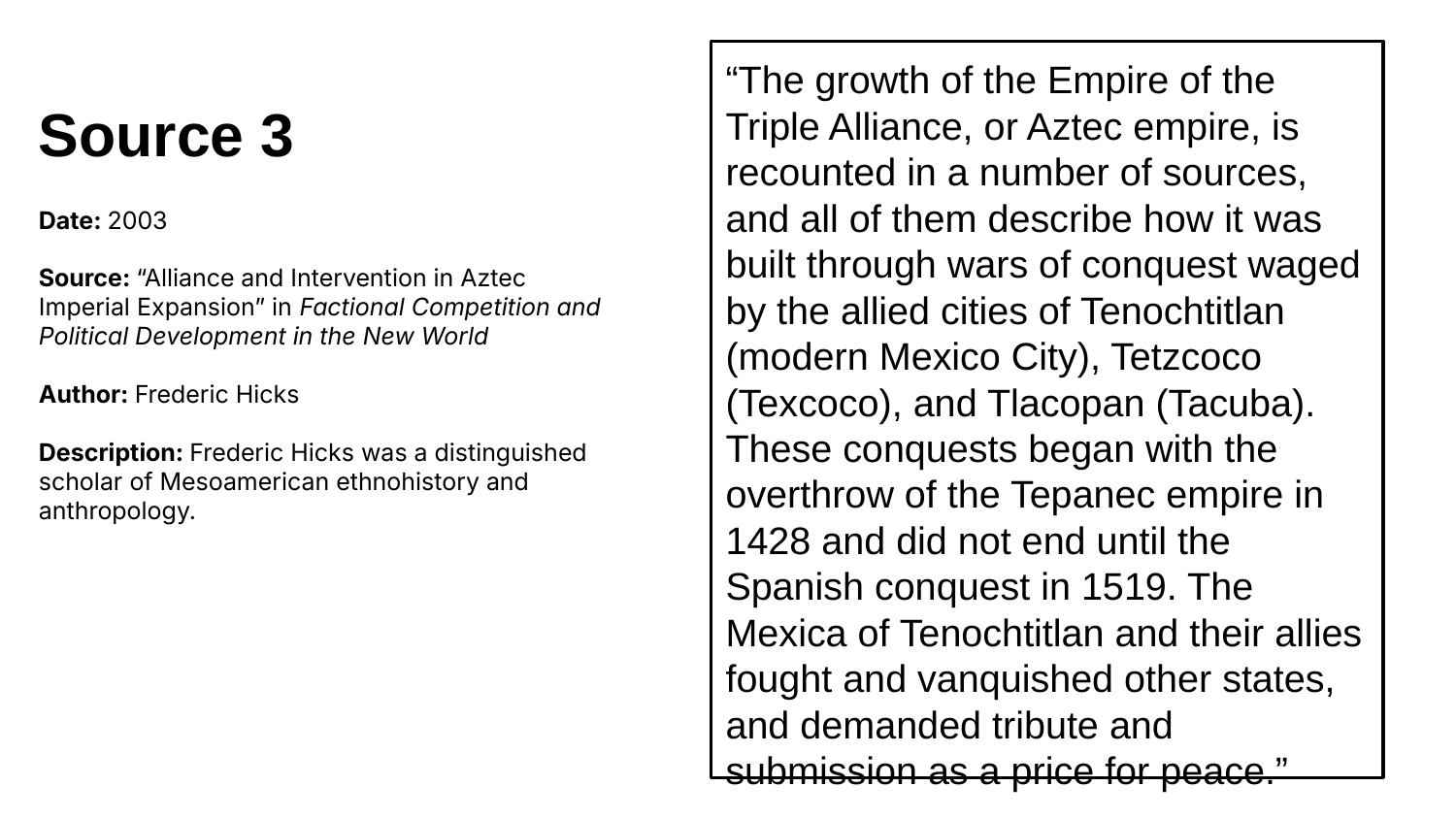

“The growth of the Empire of the Triple Alliance, or Aztec empire, is recounted in a number of sources, and all of them describe how it was built through wars of conquest waged by the allied cities of Tenochtitlan (modern Mexico City), Tetzcoco (Texcoco), and Tlacopan (Tacuba). These conquests began with the overthrow of the Tepanec empire in 1428 and did not end until the Spanish conquest in 1519. The Mexica of Tenochtitlan and their allies fought and vanquished other states, and demanded tribute and submission as a price for peace.”
Source 3

Date: 2003

Source: “Alliance and Intervention in Aztec Imperial Expansion” in Factional Competition and Political Development in the New World

Author: Frederic Hicks

Description: Frederic Hicks was a distinguished scholar of Mesoamerican ethnohistory and anthropology.